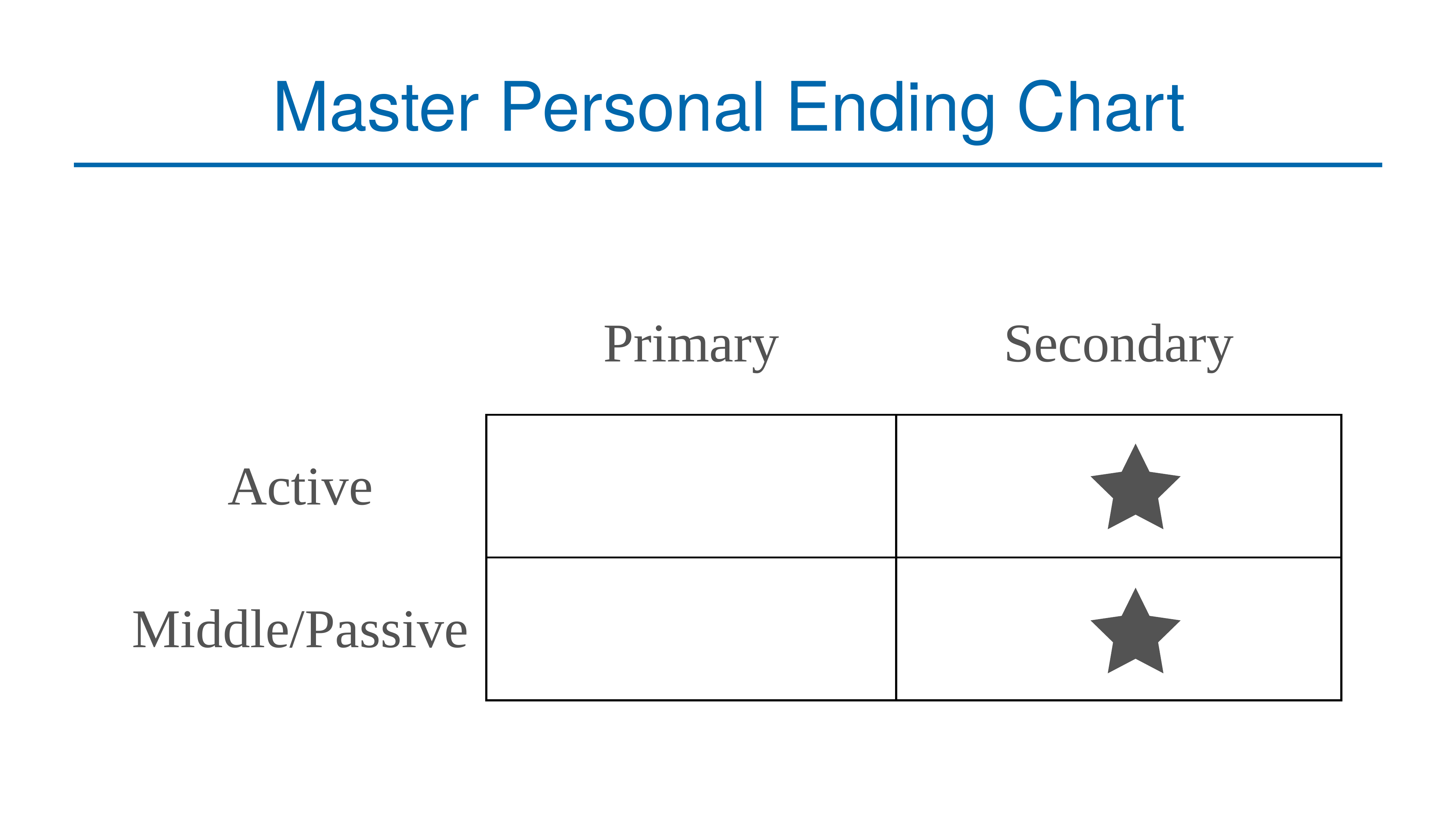

# Master Personal Ending Chart
|  | Primary | Secondary |
| --- | --- | --- |
| Active |  |  |
| Middle/Passive |  |  |